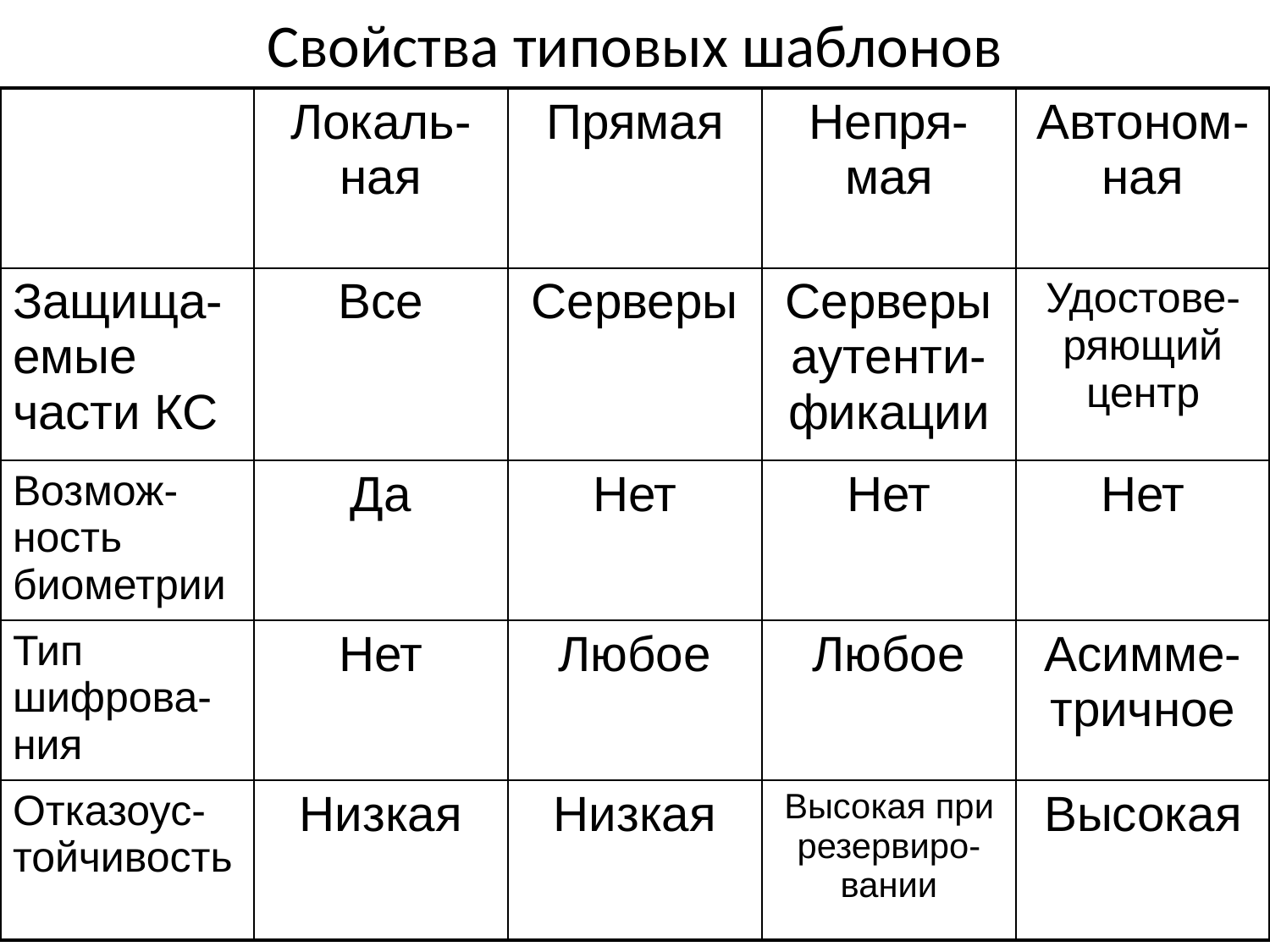

# Свойства типовых шаблонов
|  | Локаль-ная | Прямая | Непря-мая | Автоном-ная |
| --- | --- | --- | --- | --- |
| Защища-емые части КС | Все | Серверы | Серверы аутенти-фикации | Удостове-ряющий центр |
| Возмож-ность биометрии | Да | Нет | Нет | Нет |
| Тип шифрова-ния | Нет | Любое | Любое | Асимме-тричное |
| Отказоус-тойчивость | Низкая | Низкая | Высокая при резервиро-вании | Высокая |